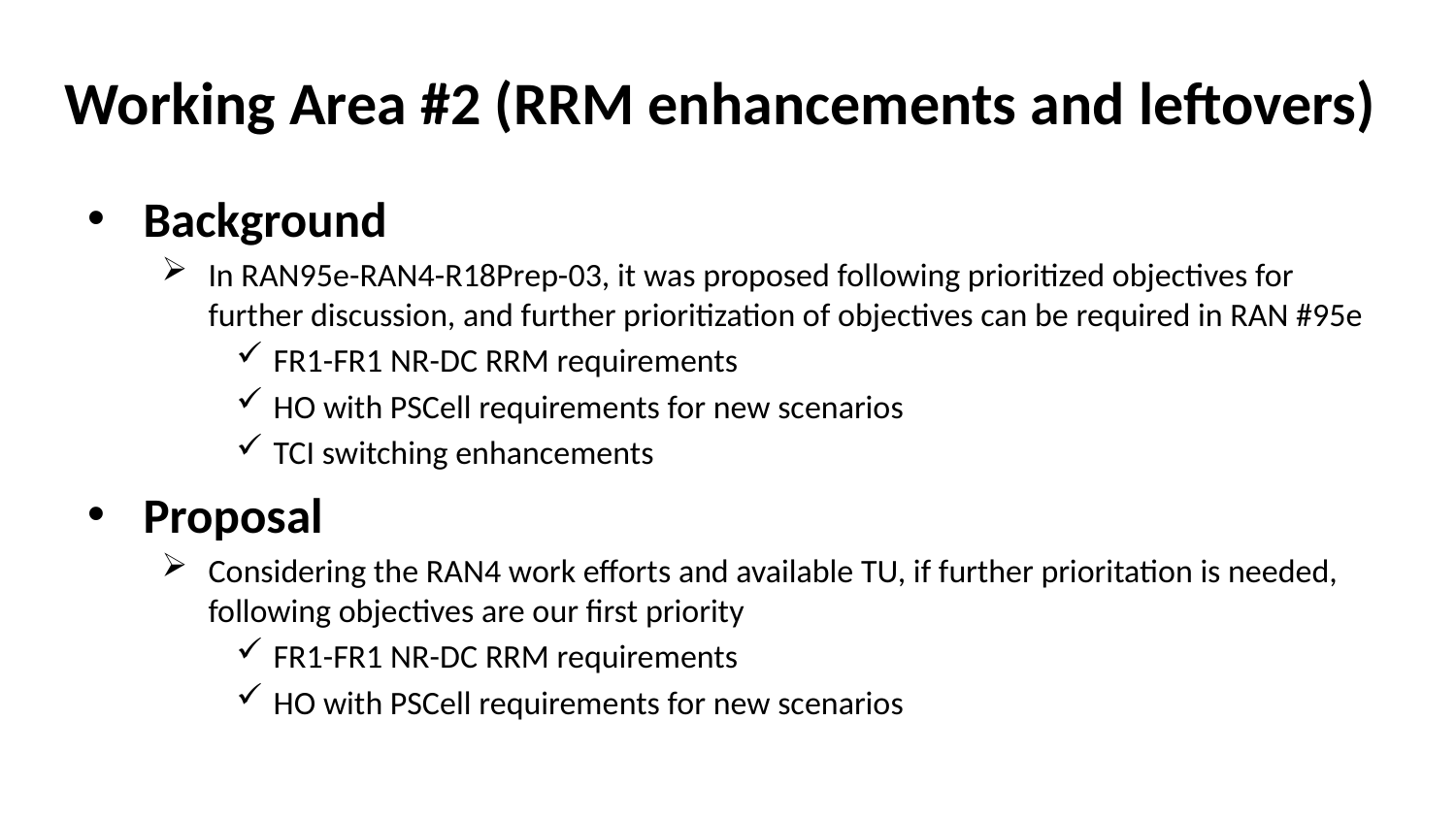

# Working Area #2 (RRM enhancements and leftovers)
Background
In RAN95e-RAN4-R18Prep-03, it was proposed following prioritized objectives for further discussion, and further prioritization of objectives can be required in RAN #95e
FR1-FR1 NR-DC RRM requirements
HO with PSCell requirements for new scenarios
TCI switching enhancements
Proposal
Considering the RAN4 work efforts and available TU, if further prioritation is needed, following objectives are our first priority
FR1-FR1 NR-DC RRM requirements
HO with PSCell requirements for new scenarios